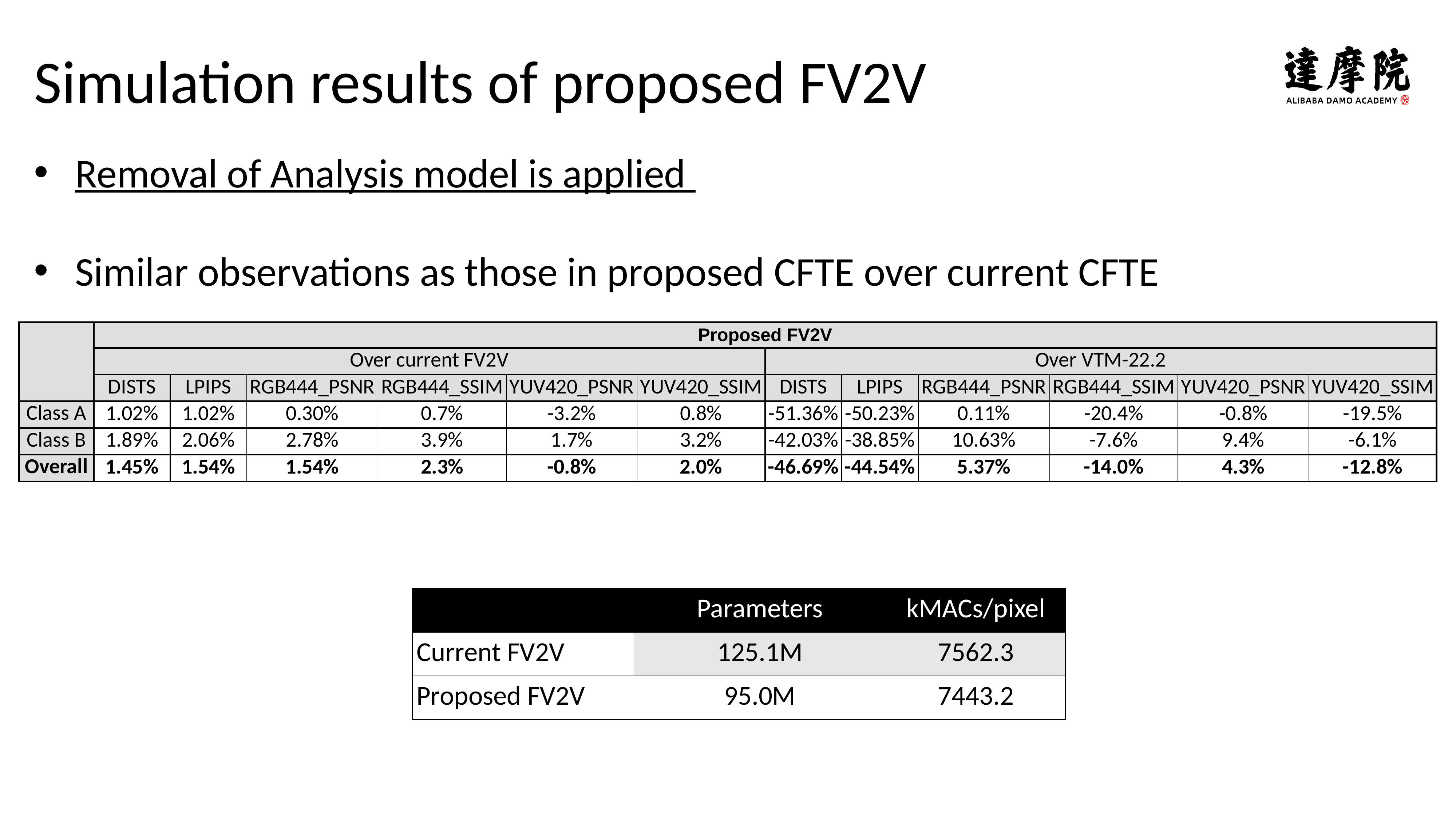

Simulation results of proposed FV2V
Removal of Analysis model is applied

Similar observations as those in proposed CFTE over current CFTE

|  | Proposed FV2V |  |  |  |  |  |  |  |  |  |  |  |
| --- | --- | --- | --- | --- | --- | --- | --- | --- | --- | --- | --- | --- |
|  | Over current FV2V |  |  |  |  |  | Over VTM-22.2 |  |  |  |  |  |
|  | DISTS | LPIPS | RGB444\_PSNR | RGB444\_SSIM | YUV420\_PSNR | YUV420\_SSIM | DISTS | LPIPS | RGB444\_PSNR | RGB444\_SSIM | YUV420\_PSNR | YUV420\_SSIM |
| Class A | 1.02% | 1.02% | 0.30% | 0.7% | -3.2% | 0.8% | -51.36% | -50.23% | 0.11% | -20.4% | -0.8% | -19.5% |
| Class B | 1.89% | 2.06% | 2.78% | 3.9% | 1.7% | 3.2% | -42.03% | -38.85% | 10.63% | -7.6% | 9.4% | -6.1% |
| Overall | 1.45% | 1.54% | 1.54% | 2.3% | -0.8% | 2.0% | -46.69% | -44.54% | 5.37% | -14.0% | 4.3% | -12.8% |
|  | Parameters | kMACs/pixel |
| --- | --- | --- |
| Current FV2V | 125.1M | 7562.3 |
| Proposed FV2V | 95.0M | 7443.2 |